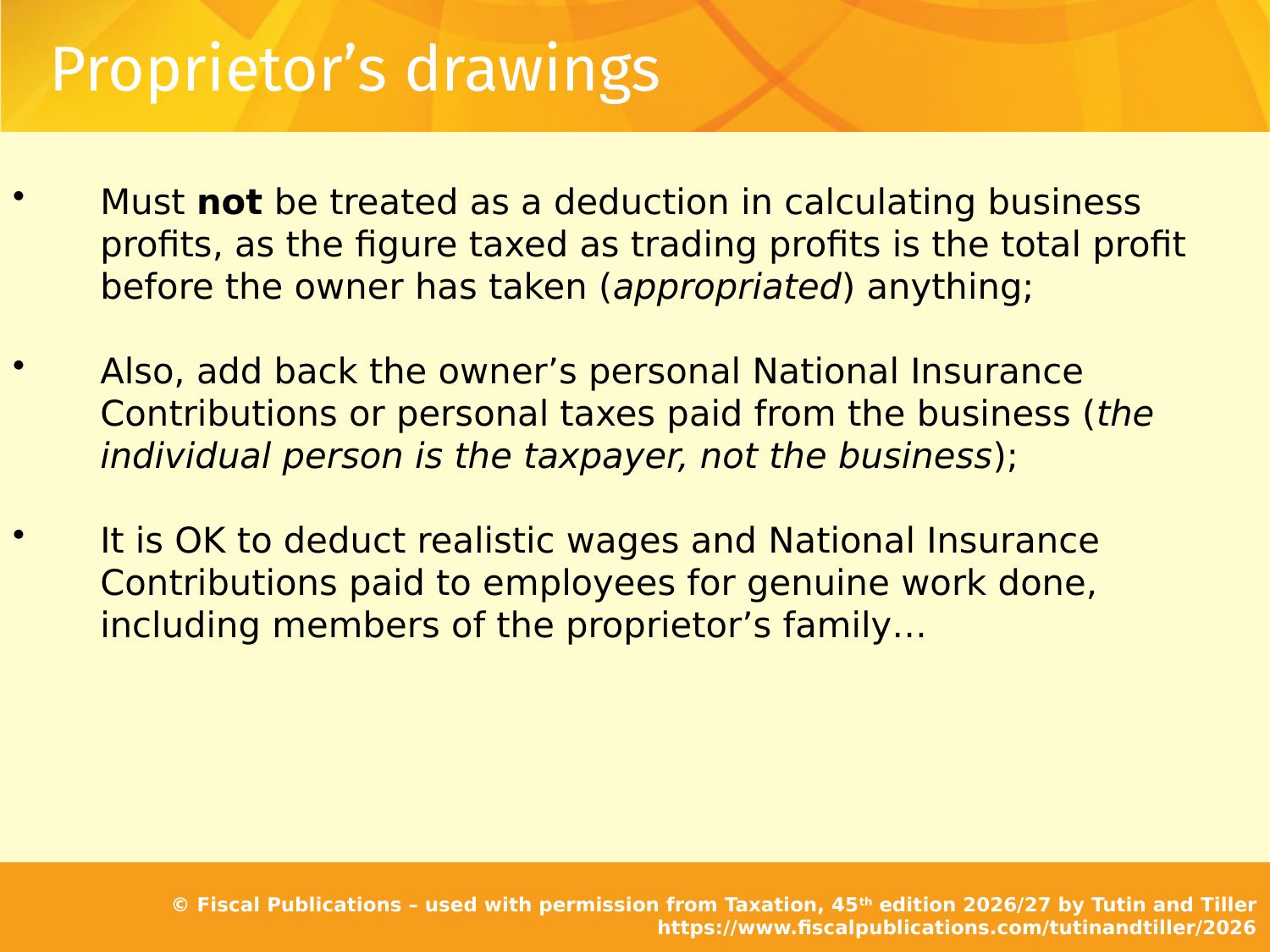

# Proprietor’s drawings

Must not be treated as a deduction in calculating business profits, as the figure taxed as trading profits is the total profit before the owner has taken (appropriated) anything;

Also, add back the owner’s personal National Insurance Contributions or personal taxes paid from the business (the individual person is the taxpayer, not the business);

It is OK to deduct realistic wages and National Insurance Contributions paid to employees for genuine work done, including members of the proprietor’s family…